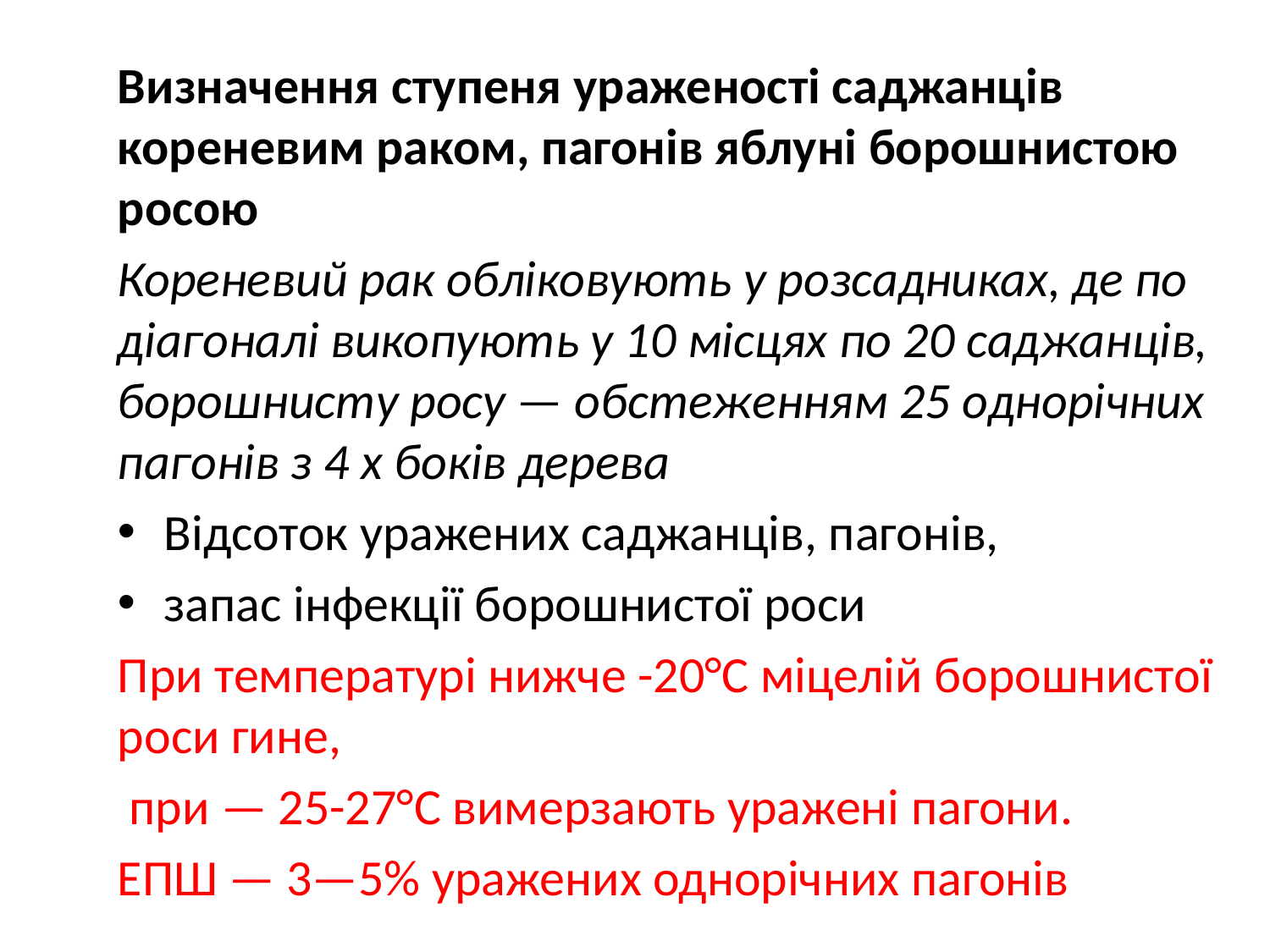

Визначення ступеня ураженості саджанців кореневим раком, пагонів яблуні борошнистою росою
Кореневий рак обліковують у розсадниках, де по діагоналі викопують у 10 місцях по 20 саджанців, борошнисту росу — обстеженням 25 однорічних пагонів з 4 х боків дерева
Відсоток уражених саджанців, пагонів,
запас інфекції борошнистої роси
При температурі нижче -20°С міцелій борошнистої роси гине,
 при — 25-27°С вимерзають уражені пагони.
ЕПШ — 3—5% уражених однорічних пагонів